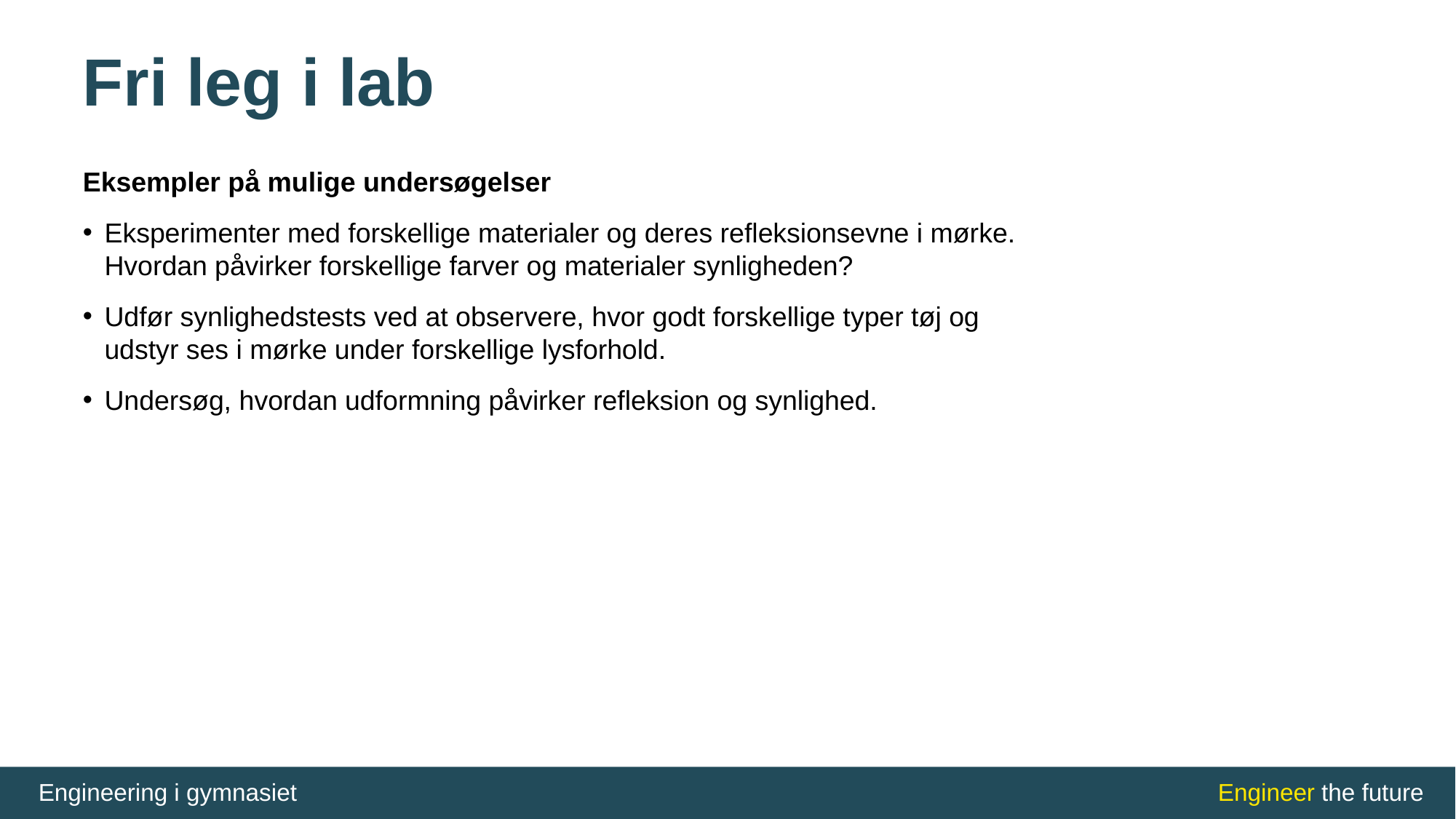

# Fri leg i lab
Eksempler på mulige undersøgelser
Eksperimenter med forskellige materialer og deres refleksionsevne i mørke. Hvordan påvirker forskellige farver og materialer synligheden?
Udfør synlighedstests ved at observere, hvor godt forskellige typer tøj og udstyr ses i mørke under forskellige lysforhold.
Undersøg, hvordan udformning påvirker refleksion og synlighed.